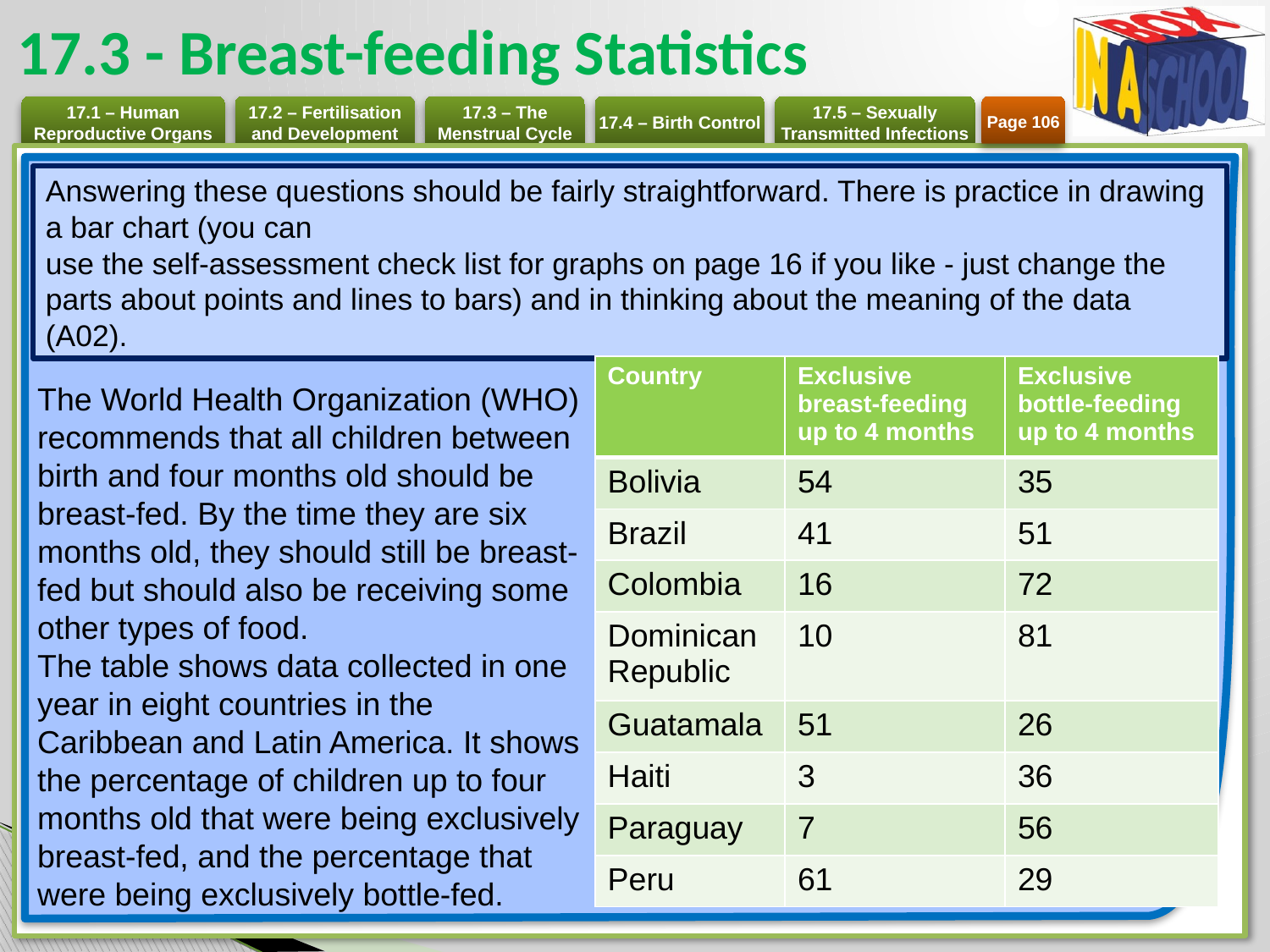

# 17.3 - Breast-feeding Statistics
Page 106

The World Health Organization (WHO) recommends that all children between birth and four months old should be breast-fed. By the time they are six months old, they should still be breast-fed but should also be receiving some other types of food.
The table shows data collected in one year in eight countries in the Caribbean and Latin America. It shows the percentage of children up to four months old that were being exclusively breast-fed, and the percentage that were being exclusively bottle-fed.
Answering these questions should be fairly straightforward. There is practice in drawing a bar chart (you can
use the self-assessment check list for graphs on page 16 if you like - just change the parts about points and lines to bars) and in thinking about the meaning of the data (A02).
| Country | Exclusive breast-feeding up to 4 months | Exclusive bottle-feeding up to 4 months |
| --- | --- | --- |
| Bolivia | 54 | 35 |
| Brazil | 41 | 51 |
| Colombia | 16 | 72 |
| Dominican Republic | 10 | 81 |
| Guatamala | 51 | 26 |
| Haiti | 3 | 36 |
| Paraguay | 7 | 56 |
| Peru | 61 | 29 |